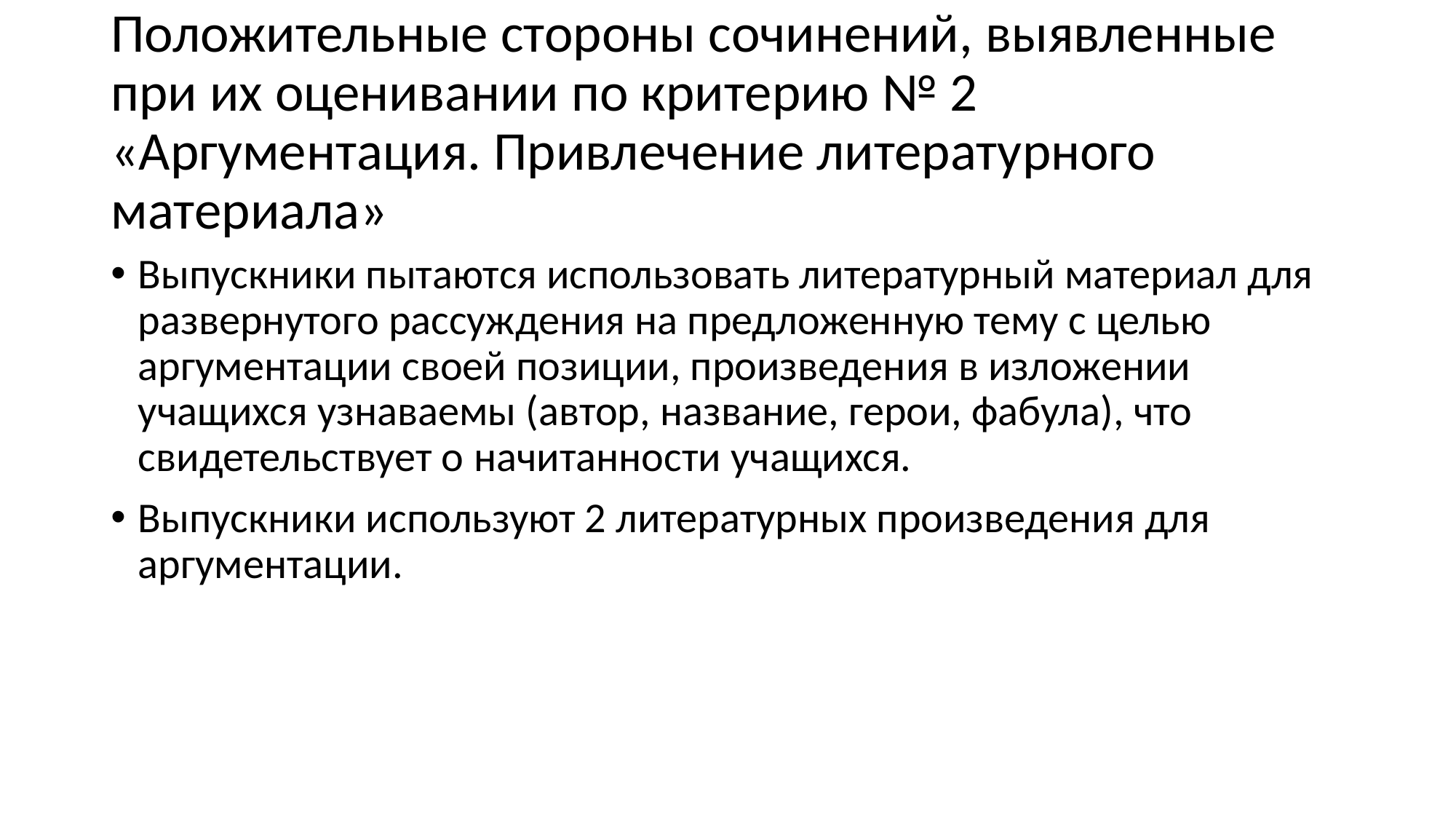

# Положительные стороны сочинений, выявленные при их оценивании по критерию № 2 «Аргументация. Привлечение литературного материала»
Выпускники пытаются использовать литературный материал для развернутого рассуждения на предложенную тему с целью аргументации своей позиции, произведения в изложении учащихся узнаваемы (автор, название, герои, фабула), что свидетельствует о начитанности учащихся.
Выпускники используют 2 литературных произведения для аргументации.